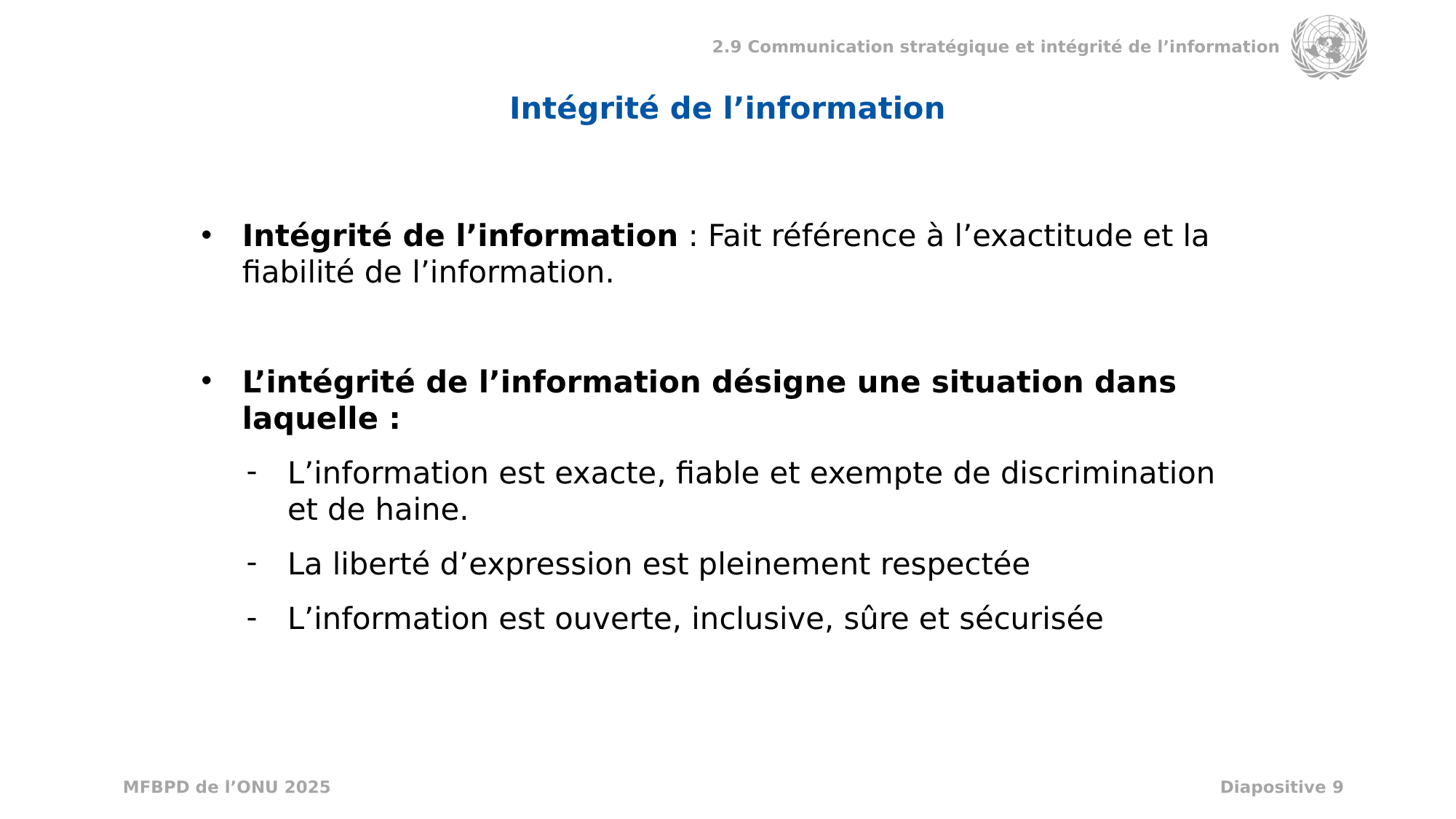

Intégrité de l’information
Intégrité de l’information : Fait référence à l’exactitude et la fiabilité de l’information.

L’intégrité de l’information désigne une situation dans laquelle :
L’information est exacte, fiable et exempte de discrimination et de haine.
La liberté d’expression est pleinement respectée
L’information est ouverte, inclusive, sûre et sécurisée